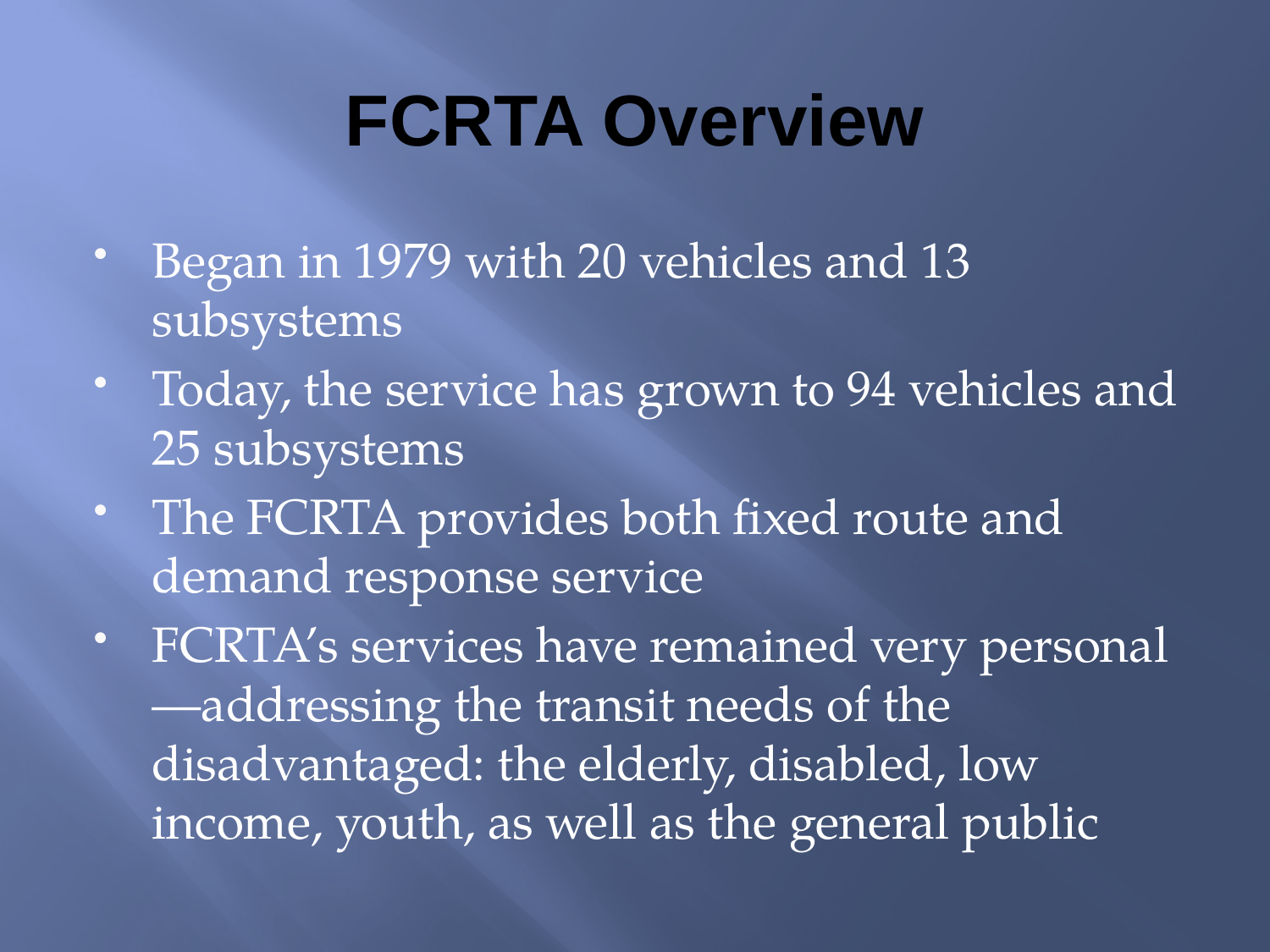

# FCRTA Overview
Began in 1979 with 20 vehicles and 13 subsystems
Today, the service has grown to 94 vehicles and 25 subsystems
The FCRTA provides both fixed route and demand response service
FCRTA’s services have remained very personal—addressing the transit needs of the disadvantaged: the elderly, disabled, low income, youth, as well as the general public